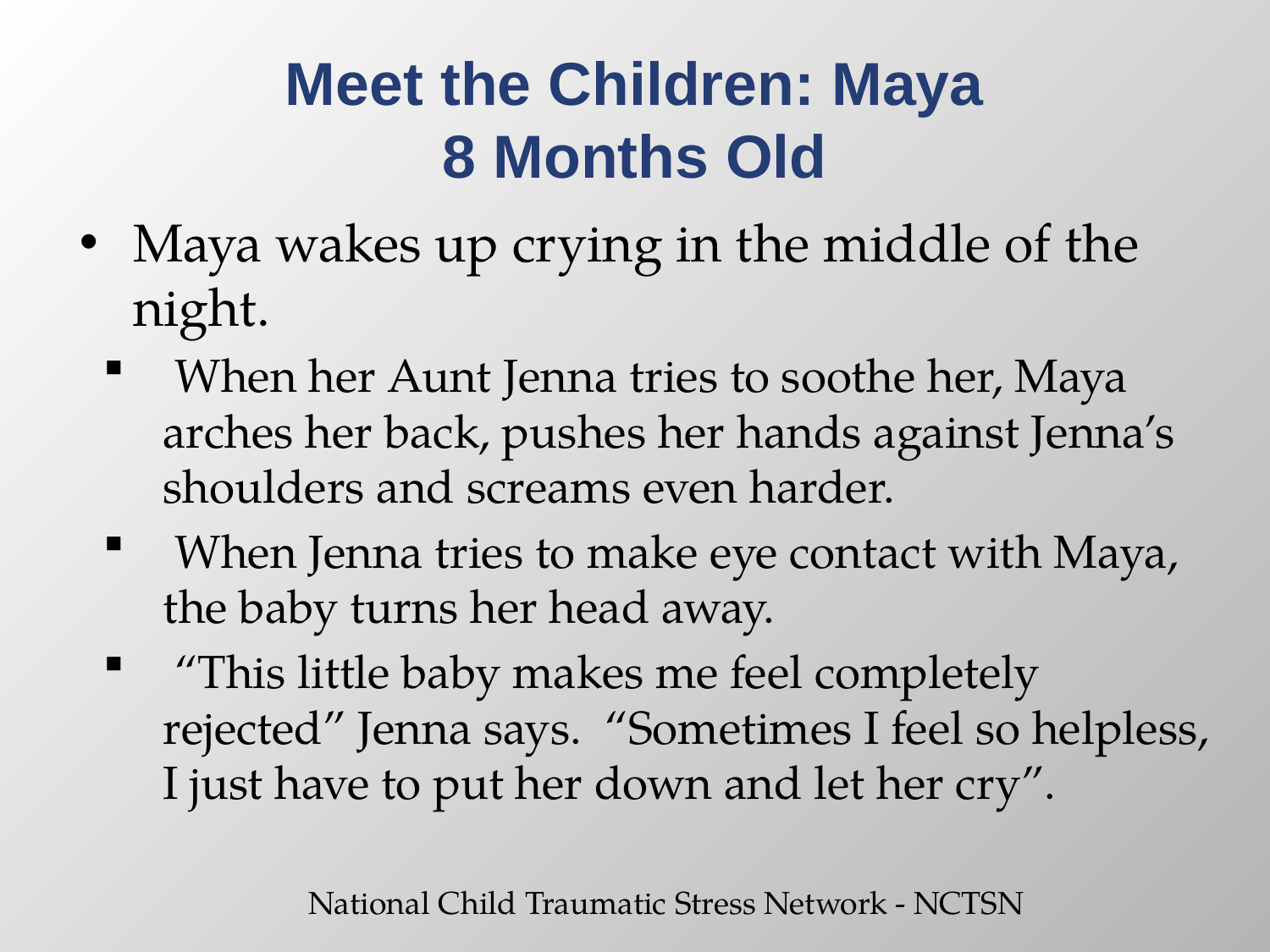

# Meet the Children: Maya 8 Months Old
Maya wakes up crying in the middle of the night.
 When her Aunt Jenna tries to soothe her, Maya arches her back, pushes her hands against Jenna’s shoulders and screams even harder.
 When Jenna tries to make eye contact with Maya, the baby turns her head away.
 “This little baby makes me feel completely rejected” Jenna says.  “Sometimes I feel so helpless, I just have to put her down and let her cry”.
National Child Traumatic Stress Network - NCTSN